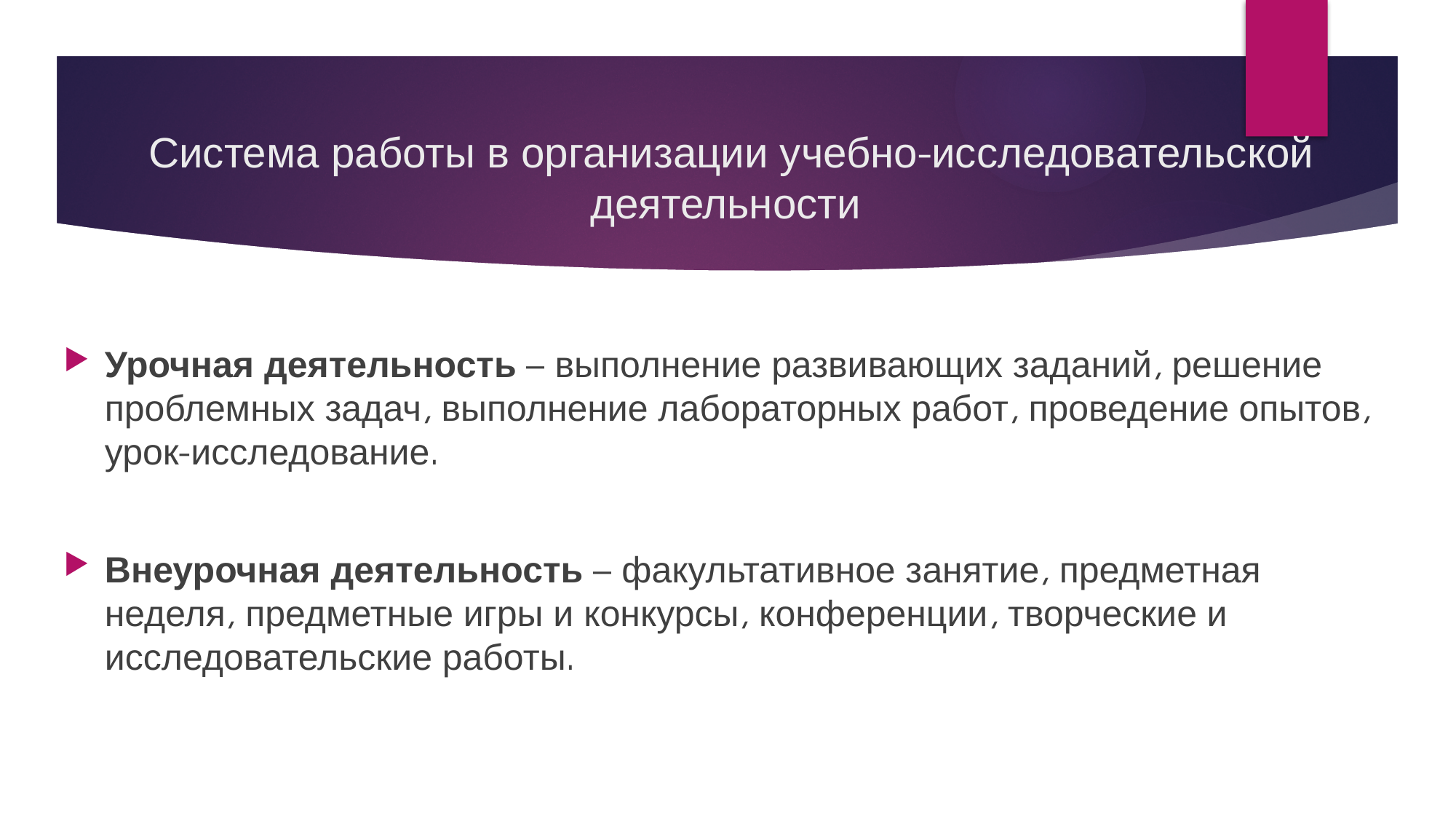

# Система работы в организации учебно-исследовательской деятельности

Урочная деятельность – выполнение развивающих заданий, решение проблемных задач, выполнение лабораторных работ, проведение опытов, урок-исследование.

Внеурочная деятельность – факультативное занятие, предметная неделя, предметные игры и конкурсы, конференции, творческие и исследовательские работы.